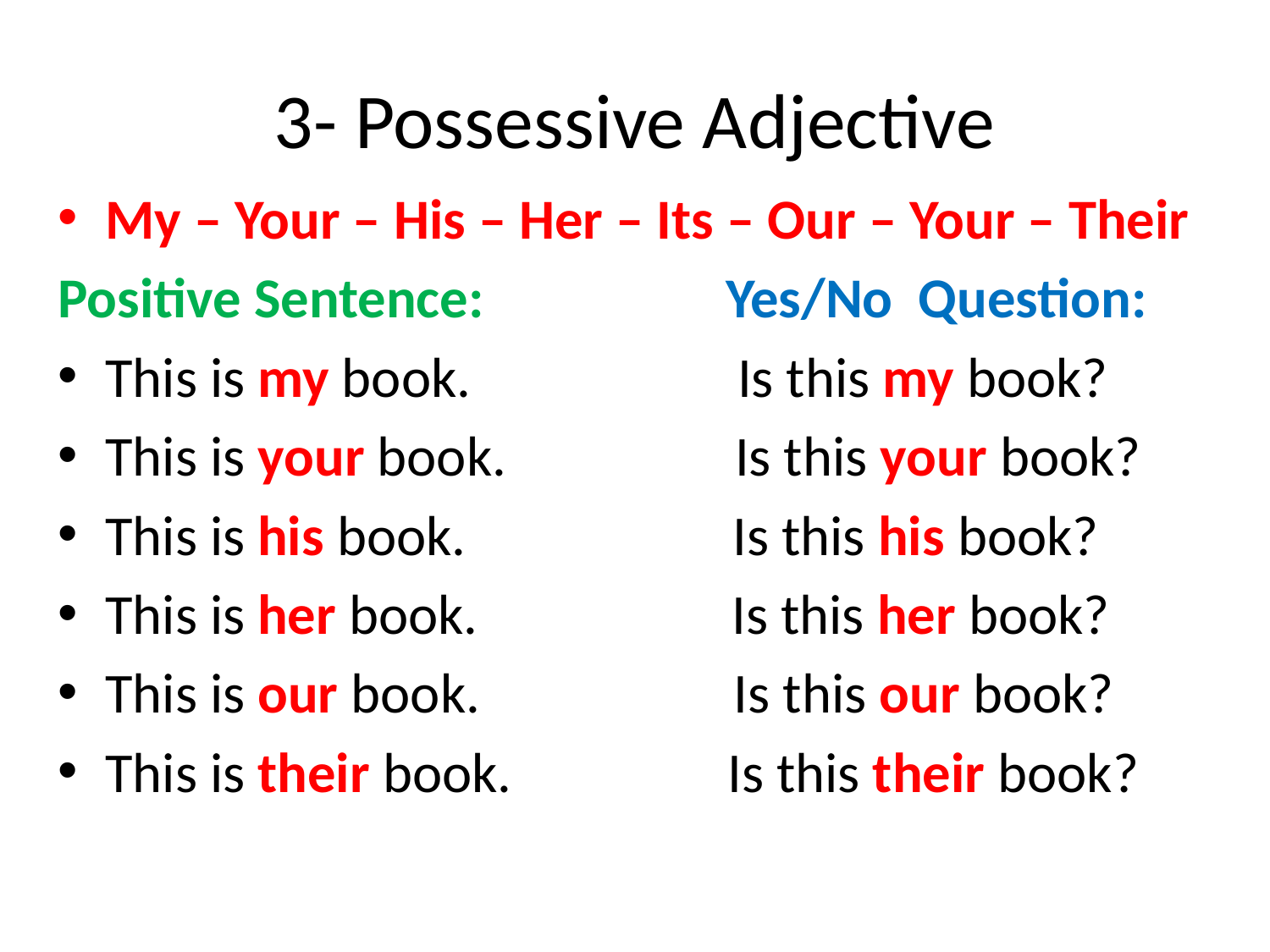

# 3- Possessive Adjective
My – Your – His – Her – Its – Our – Your – Their
Positive Sentence:                   Yes/No  Question:
This is my book.                     Is this my book?
This is your book.                  Is this your book?
This is his book.                     Is this his book?
This is her book.                    Is this her book?
This is our book.                    Is this our book?
This is their book.                 Is this their book?